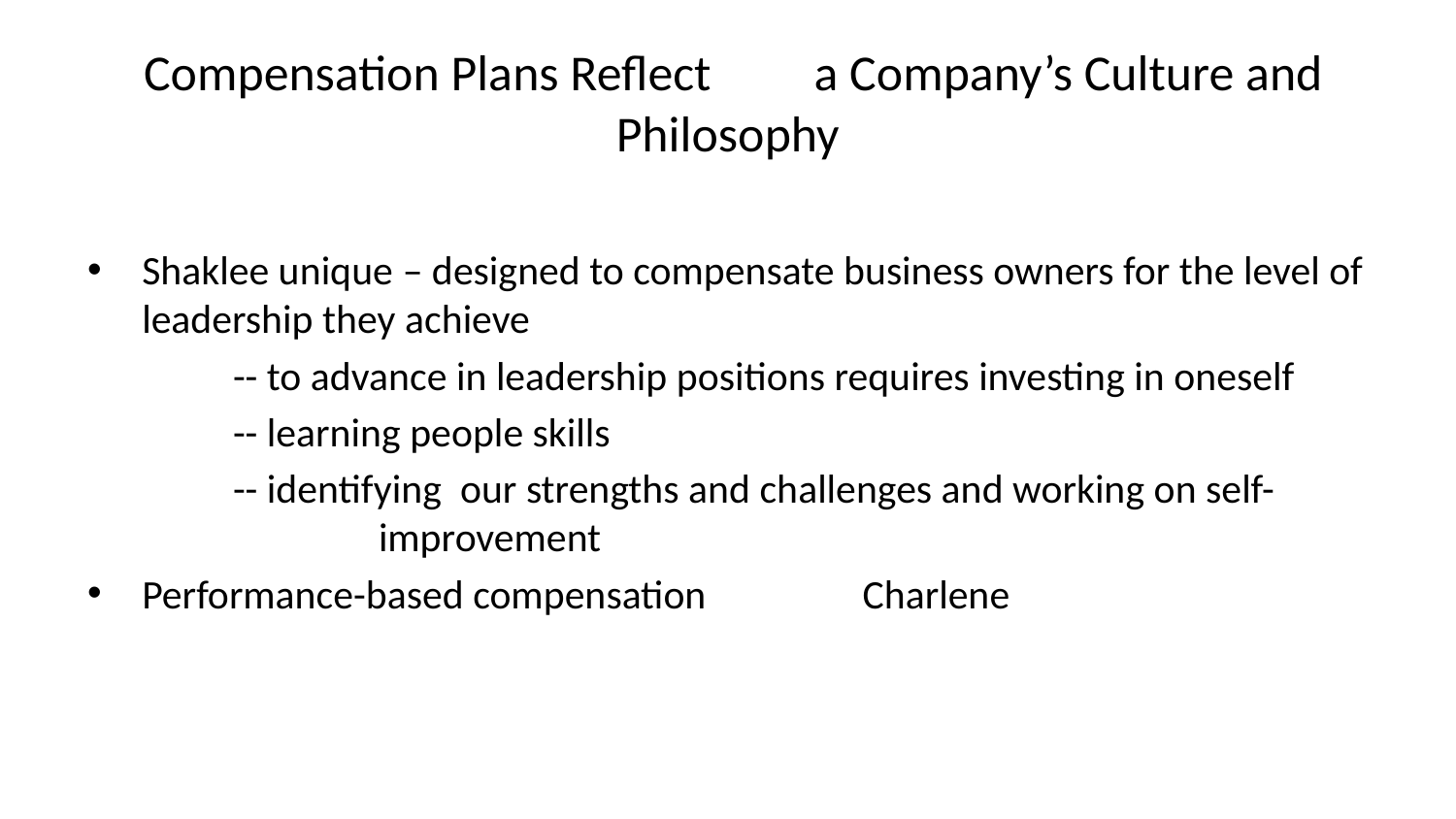

# Compensation Plans Reflect 					a Company’s Culture and Philosophy
Shaklee unique – designed to compensate business owners for the level of leadership they achieve
	-- to advance in leadership positions requires investing in oneself
	-- learning people skills
	-- identifying  our strengths and challenges and working on self-		improvement
Performance-based compensation                 Charlene